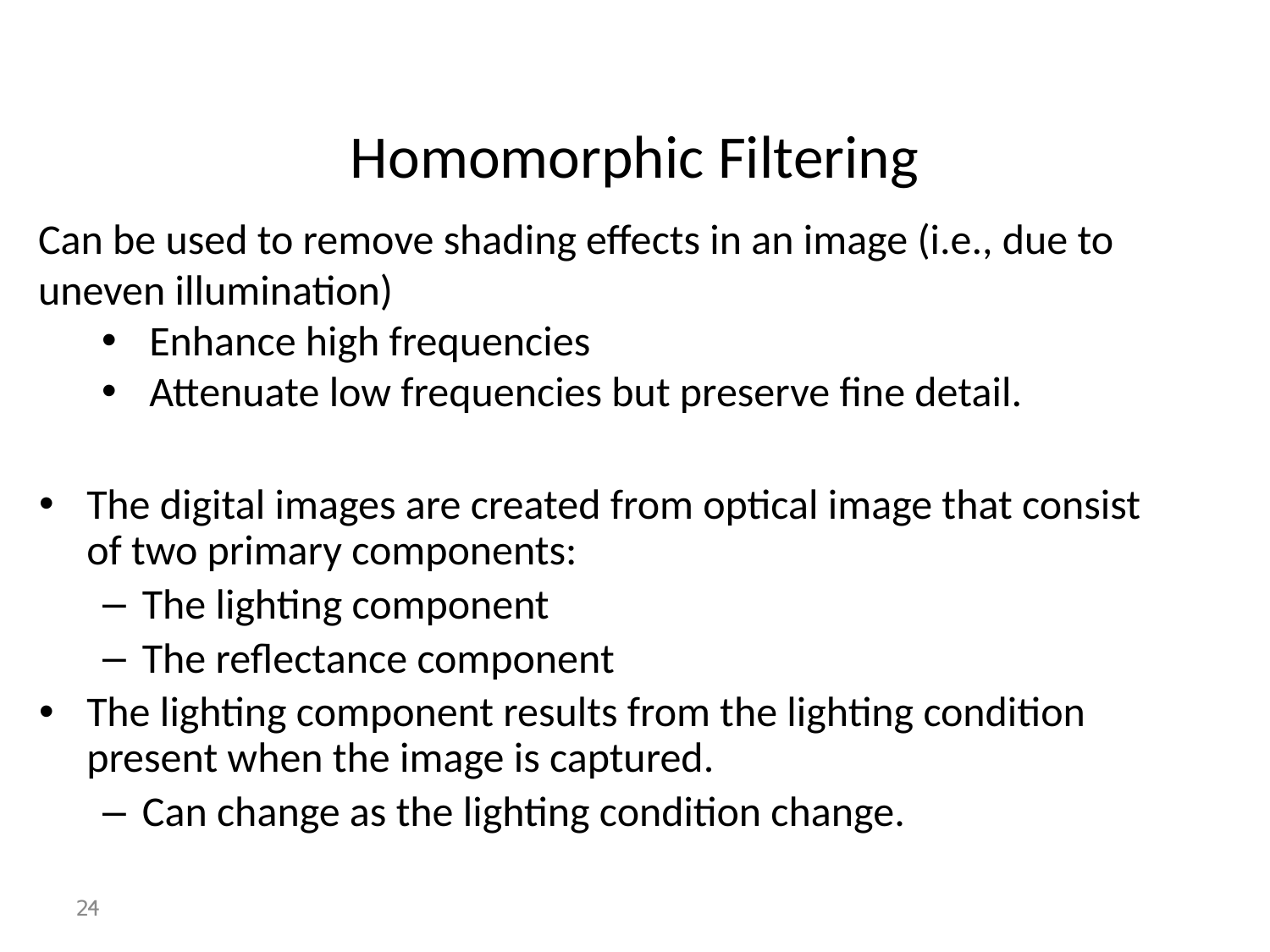

# Homomorphic Filtering
Can be used to remove shading effects in an image (i.e., due to uneven illumination)
Enhance high frequencies
Attenuate low frequencies but preserve fine detail.
The digital images are created from optical image that consist of two primary components:
The lighting component
The reflectance component
The lighting component results from the lighting condition present when the image is captured.
Can change as the lighting condition change.
24